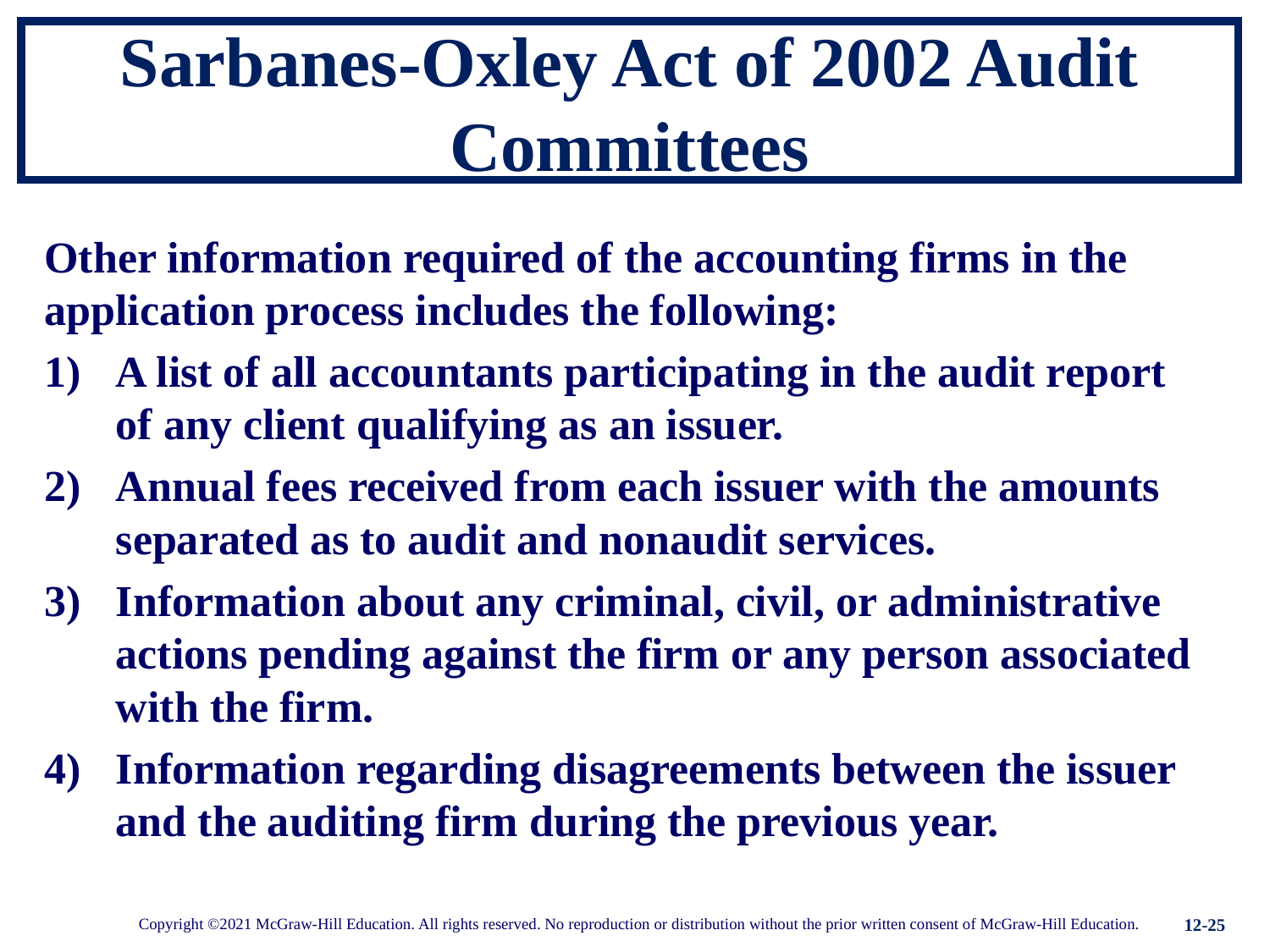

# Sarbanes-Oxley Act of 2002 Audit Committees
Other information required of the accounting firms in the application process includes the following:
A list of all accountants participating in the audit report of any client qualifying as an issuer.
Annual fees received from each issuer with the amounts separated as to audit and nonaudit services.
Information about any criminal, civil, or administrative actions pending against the firm or any person associated with the firm.
Information regarding disagreements between the issuer and the auditing firm during the previous year.

12-25
Copyright ©2021 McGraw-Hill Education. All rights reserved. No reproduction or distribution without the prior written consent of McGraw-Hill Education.